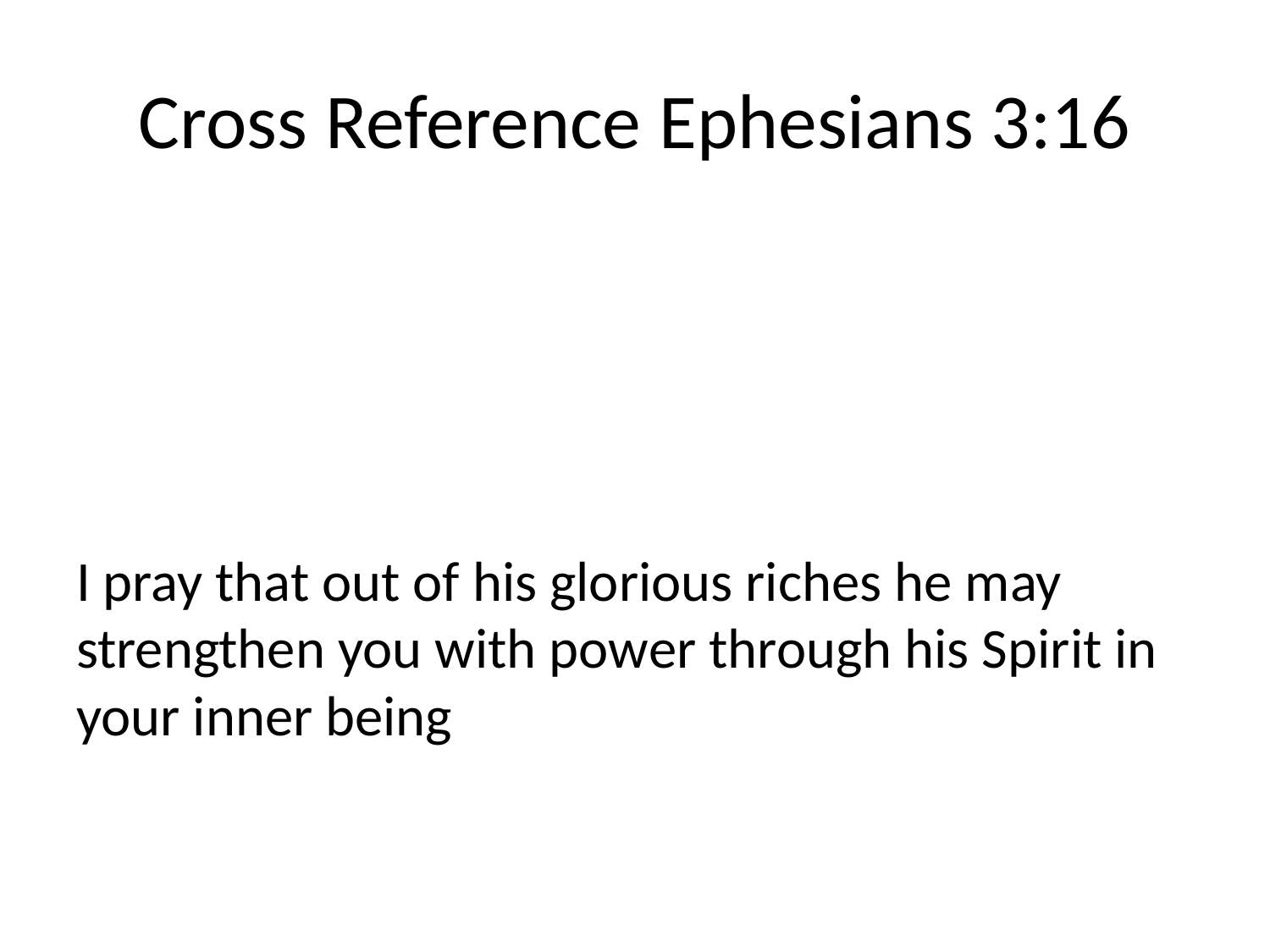

# Cross Reference Ephesians 3:16

I pray that out of his glorious riches he may strengthen you with power through his Spirit in your inner being